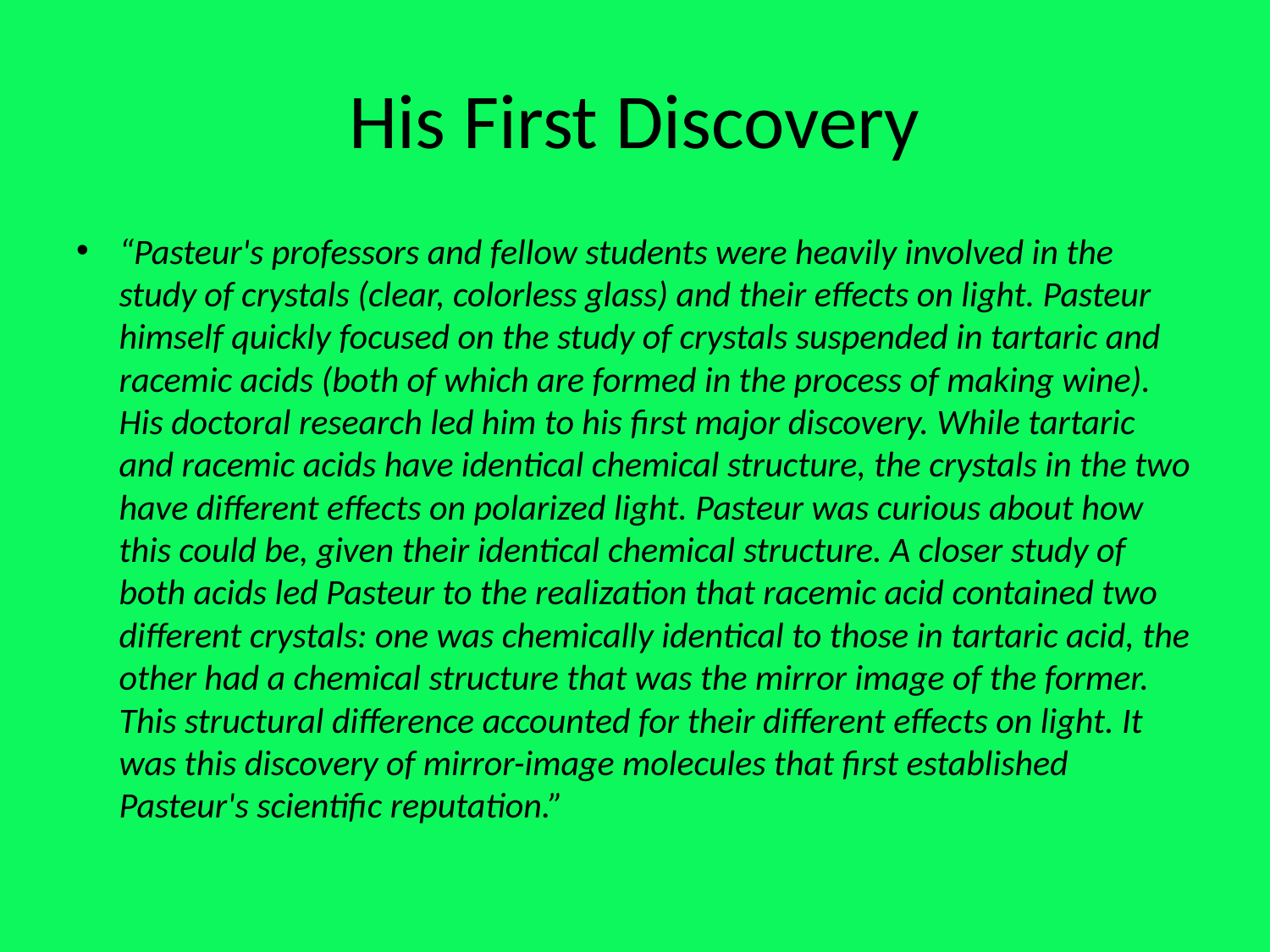

# His First Discovery
“Pasteur's professors and fellow students were heavily involved in the study of crystals (clear, colorless glass) and their effects on light. Pasteur himself quickly focused on the study of crystals suspended in tartaric and racemic acids (both of which are formed in the process of making wine). His doctoral research led him to his first major discovery. While tartaric and racemic acids have identical chemical structure, the crystals in the two have different effects on polarized light. Pasteur was curious about how this could be, given their identical chemical structure. A closer study of both acids led Pasteur to the realization that racemic acid contained two different crystals: one was chemically identical to those in tartaric acid, the other had a chemical structure that was the mirror image of the former. This structural difference accounted for their different effects on light. It was this discovery of mirror-image molecules that first established Pasteur's scientific reputation.”